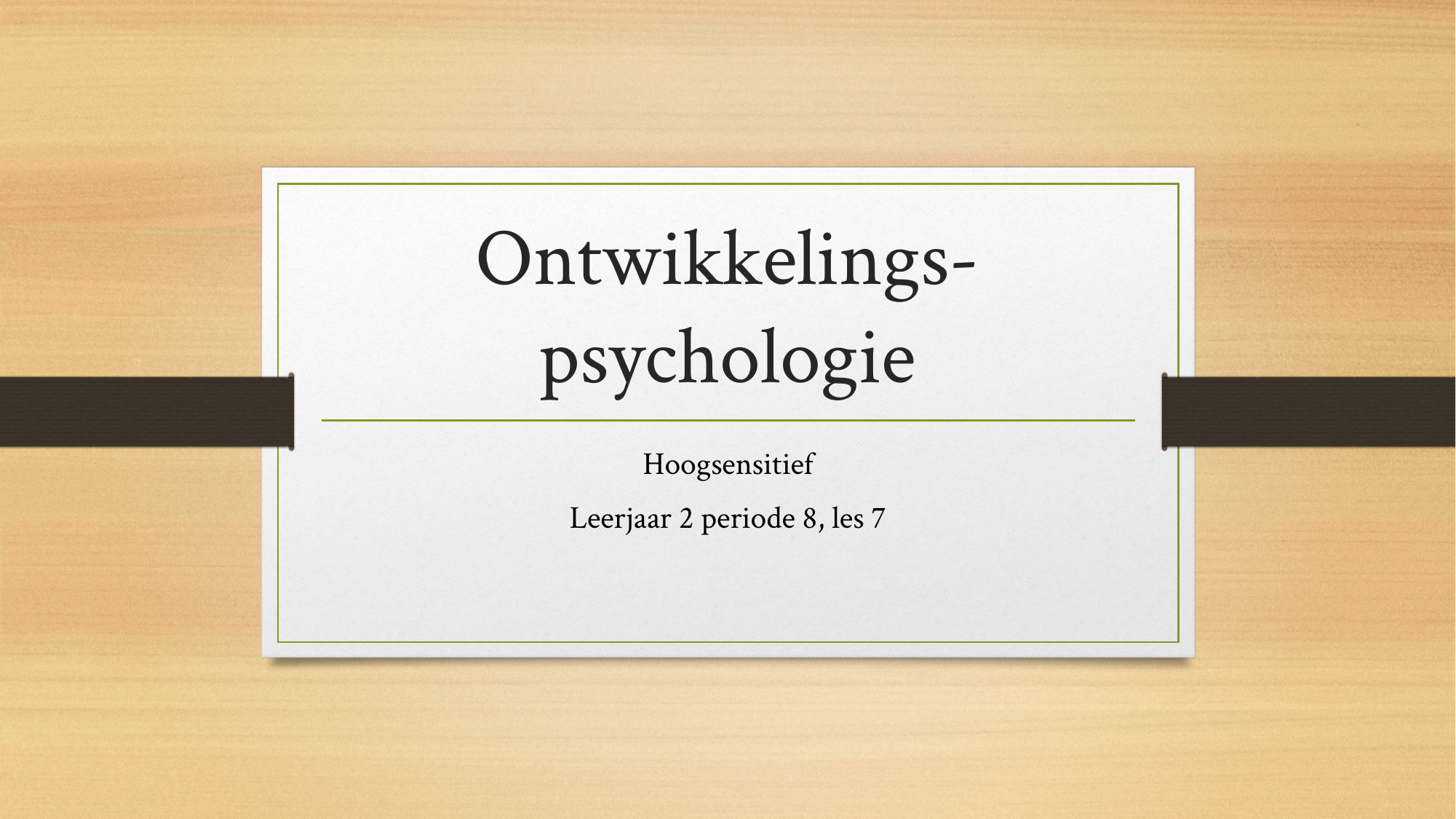

# Ontwikkelings-psychologie
Hoogsensitief
Leerjaar 2 periode 8, les 7